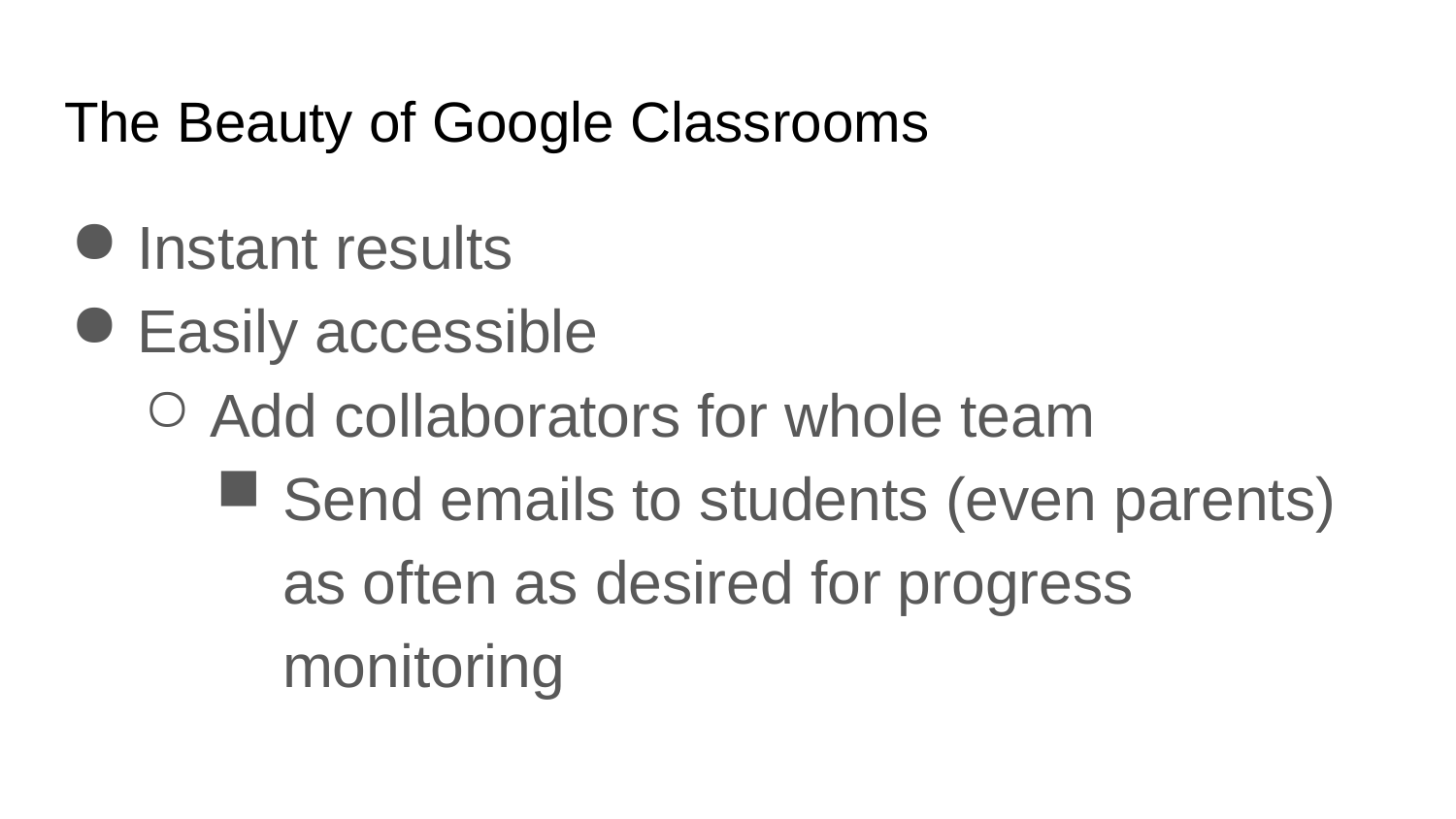

# The Beauty of Google Classrooms
Instant results
Easily accessible
Add collaborators for whole team
Send emails to students (even parents) as often as desired for progress monitoring